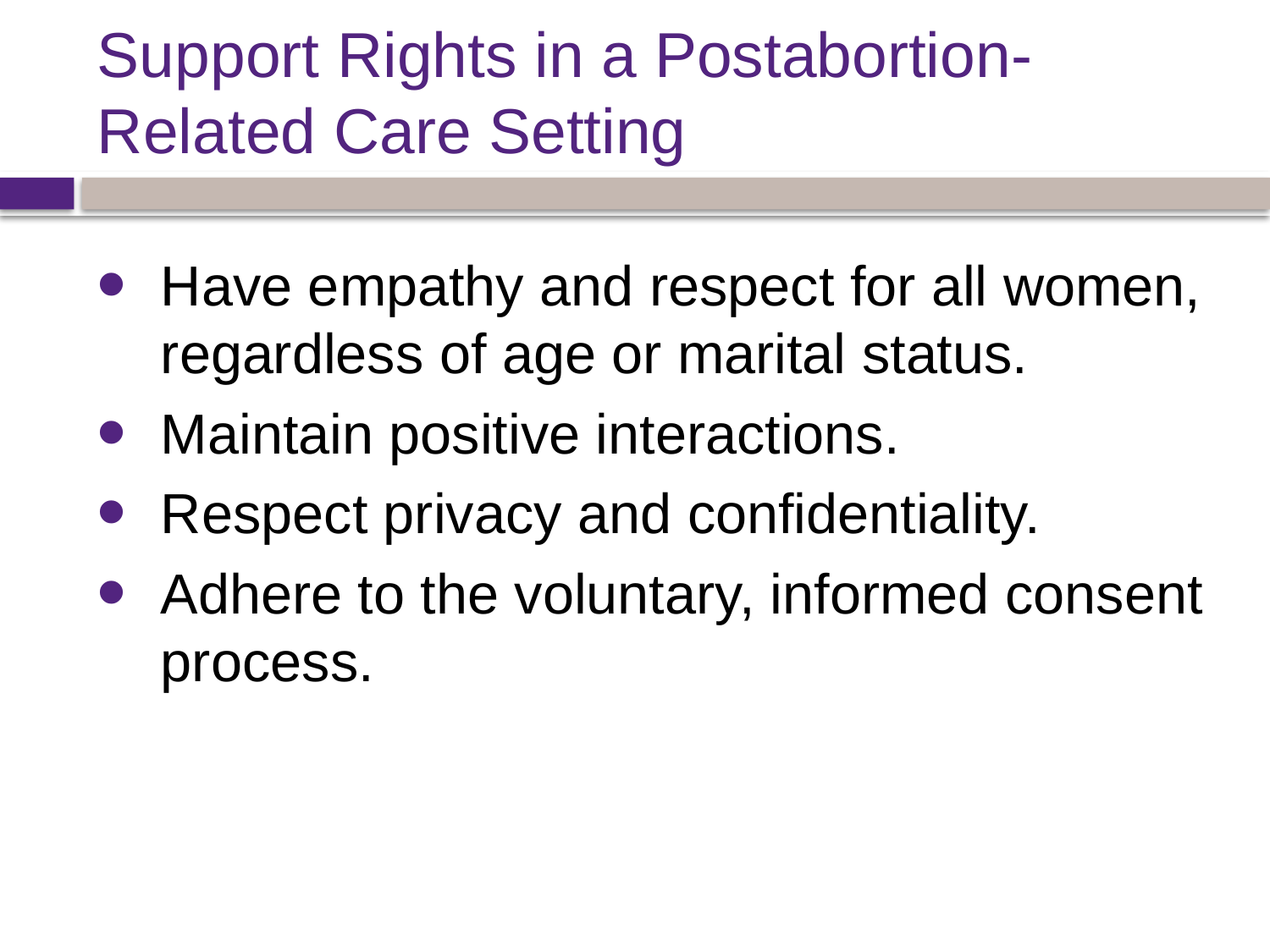

# Support Rights in a Postabortion-Related Care Setting
Have empathy and respect for all women, regardless of age or marital status.
Maintain positive interactions.
Respect privacy and confidentiality.
Adhere to the voluntary, informed consent process.